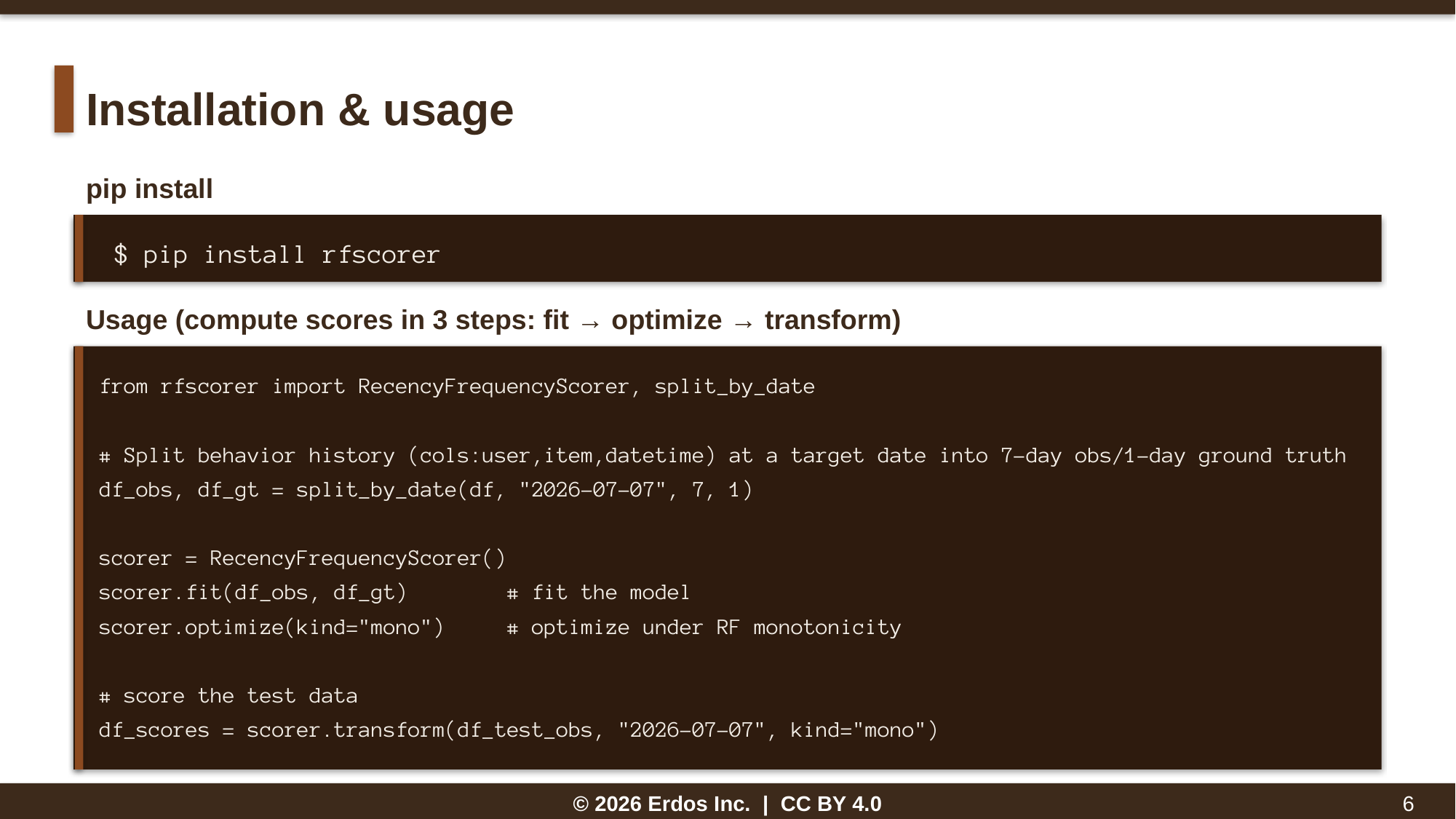

Installation & usage
pip install

$ pip install rfscorer
Usage (compute scores in 3 steps: fit → optimize → transform)

from rfscorer import RecencyFrequencyScorer, split_by_date

# Split behavior history (cols:user,item,datetime) at a target date into 7-day obs/1-day ground truth
df_obs, df_gt = split_by_date(df, "2026-07-07", 7, 1)

scorer = RecencyFrequencyScorer()
scorer.fit(df_obs, df_gt)        # fit the model
scorer.optimize(kind="mono")     # optimize under RF monotonicity

# score the test data
df_scores = scorer.transform(df_test_obs, "2026-07-07", kind="mono")

© 2026 Erdos Inc.  |  CC BY 4.0
6